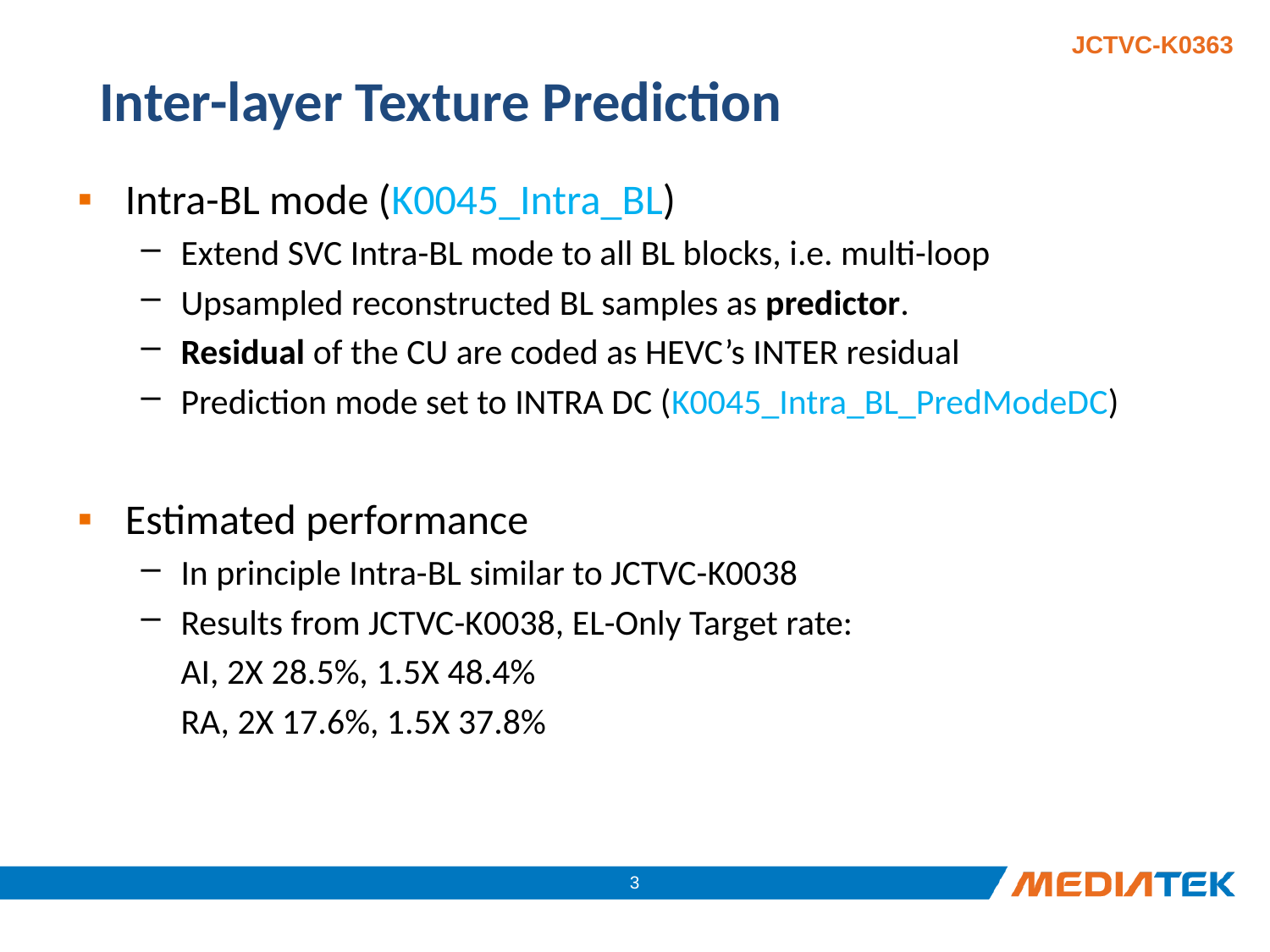

# Inter-layer Texture Prediction
Intra-BL mode (K0045_Intra_BL)
Extend SVC Intra-BL mode to all BL blocks, i.e. multi-loop
Upsampled reconstructed BL samples as predictor.
Residual of the CU are coded as HEVC’s INTER residual
Prediction mode set to INTRA DC (K0045_Intra_BL_PredModeDC)

Estimated performance
In principle Intra-BL similar to JCTVC-K0038
Results from JCTVC-K0038, EL-Only Target rate:
	AI, 2X 28.5%, 1.5X 48.4%
	RA, 2X 17.6%, 1.5X 37.8%
3